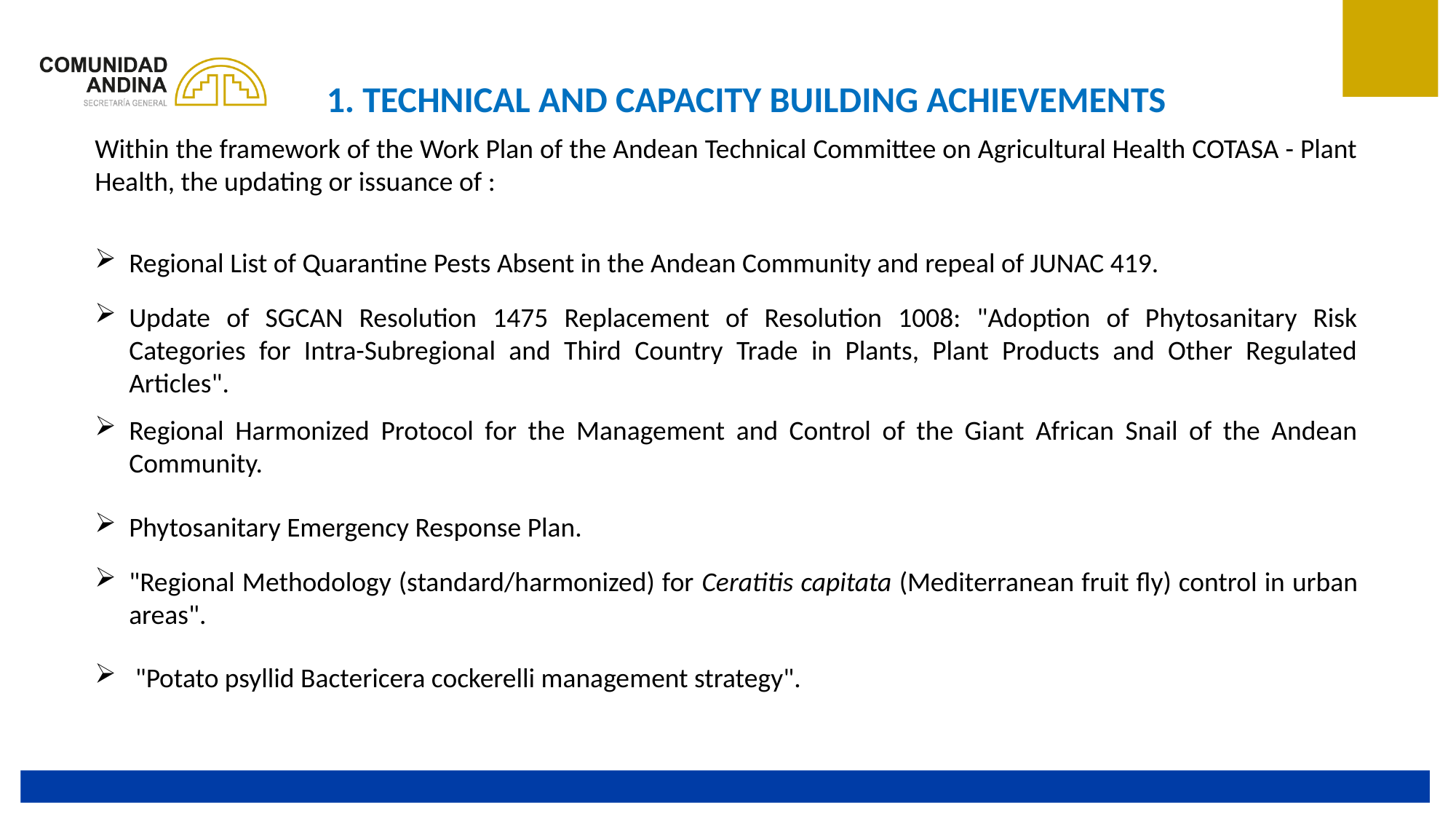

1. TECHNICAL AND CAPACITY BUILDING ACHIEVEMENTS
Within the framework of the Work Plan of the Andean Technical Committee on Agricultural Health COTASA - Plant Health, the updating or issuance of :

Regional List of Quarantine Pests Absent in the Andean Community and repeal of JUNAC 419.

Update of SGCAN Resolution 1475 Replacement of Resolution 1008: "Adoption of Phytosanitary Risk Categories for Intra-Subregional and Third Country Trade in Plants, Plant Products and Other Regulated Articles".

Regional Harmonized Protocol for the Management and Control of the Giant African Snail of the Andean Community.

Phytosanitary Emergency Response Plan.

"Regional Methodology (standard/harmonized) for Ceratitis capitata (Mediterranean fruit fly) control in urban areas".

 "Potato psyllid Bactericera cockerelli management strategy".